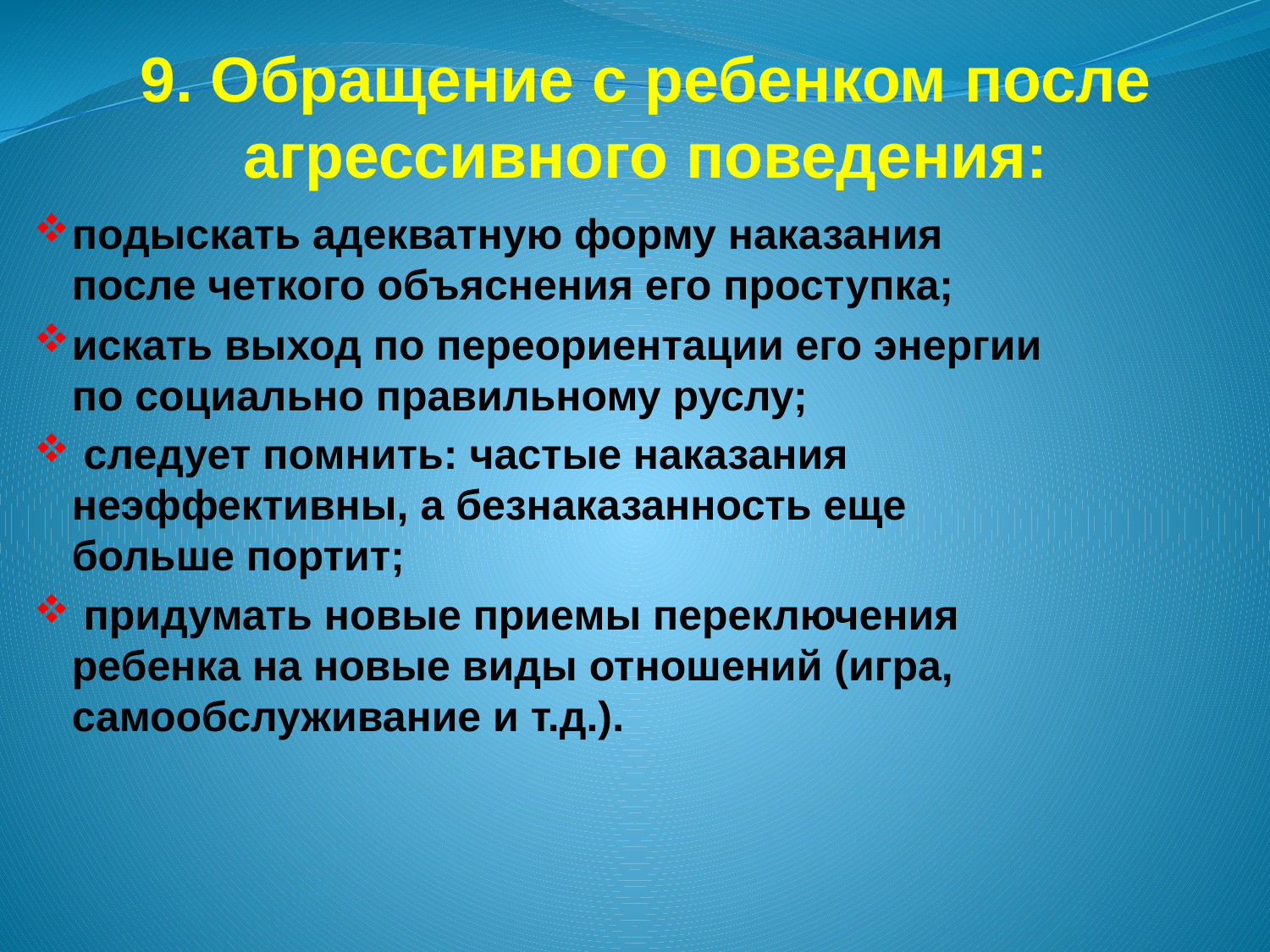

# 9. Обращение с ребенком после агрессивного поведения:
подыскать адекватную форму наказания после четкого объяснения его проступка;
искать выход по переориентации его энергии по социально правильному руслу;
 следует помнить: частые наказания неэффективны, а безнаказанность еще больше портит;
 придумать новые приемы переключения ребенка на новые виды отношений (игра, самообслуживание и т.д.).